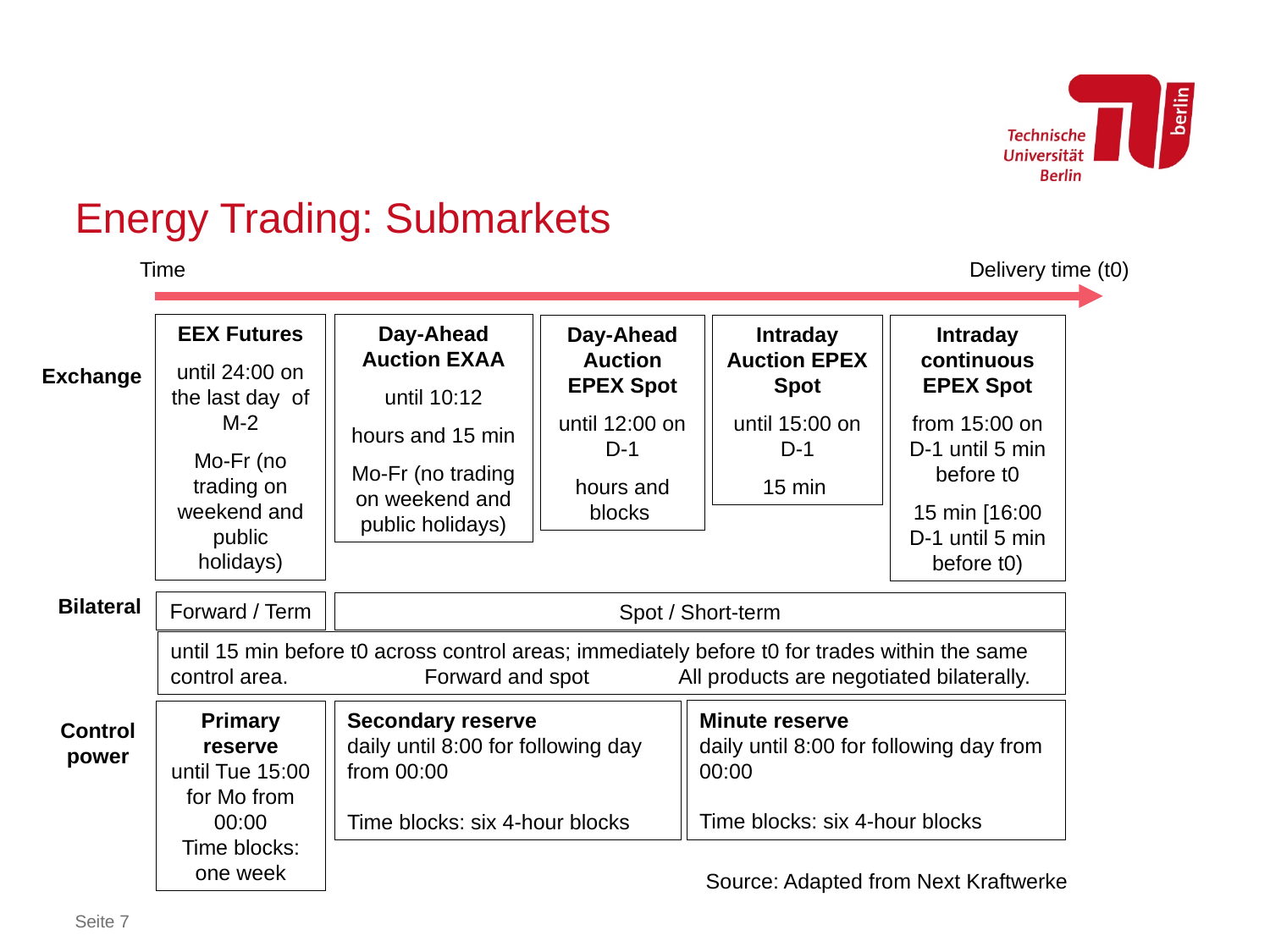

# Energy Trading: Submarkets
Time
Delivery time (t0)

EEX Futures

until 24:00 on the last day  of M-2

Mo-Fr (no trading on weekend and public holidays)
Day-Ahead Auction EXAA

until 10:12

hours and 15 min

Mo-Fr (no trading on weekend and public holidays)
Day-Ahead Auction EPEX Spot

until 12:00 on D-1

hours and blocks
Intraday Auction EPEX Spot

until 15:00 on D-1

15 min
Intraday continuous EPEX Spot

from 15:00 on D-1 until 5 min before t0

15 min [16:00 D-1 until 5 min before t0)
Exchange
Bilateral
Forward / Term
Spot / Short-term
until 15 min before t0 across control areas; immediately before t0 for trades within the same
control area.		Forward and spot	All products are negotiated bilaterally.
Minute reserve
daily until 8:00 for following day from 00:00

Time blocks: six 4-hour blocks
Primary reserve
until Tue 15:00 for Mo from 00:00
Time blocks: one week
Secondary reserve
daily until 8:00 for following day from 00:00

Time blocks: six 4-hour blocks
Control power
Source: Adapted from Next Kraftwerke
Seite 7